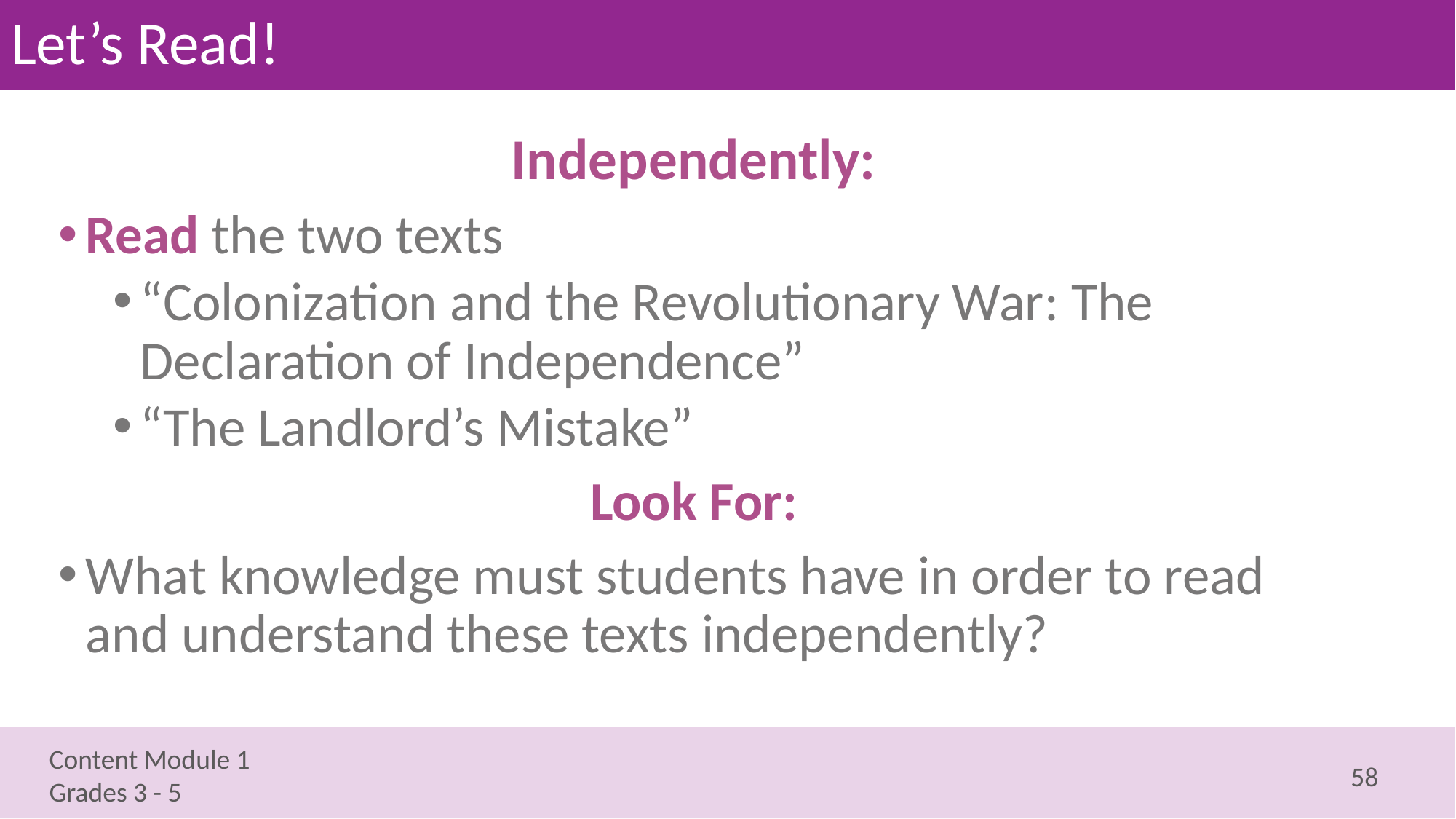

# Let’s Read!
Independently:
Read the two texts
“Colonization and the Revolutionary War: The Declaration of Independence”
“The Landlord’s Mistake”
Look For:
What knowledge must students have in order to read and understand these texts independently?
58